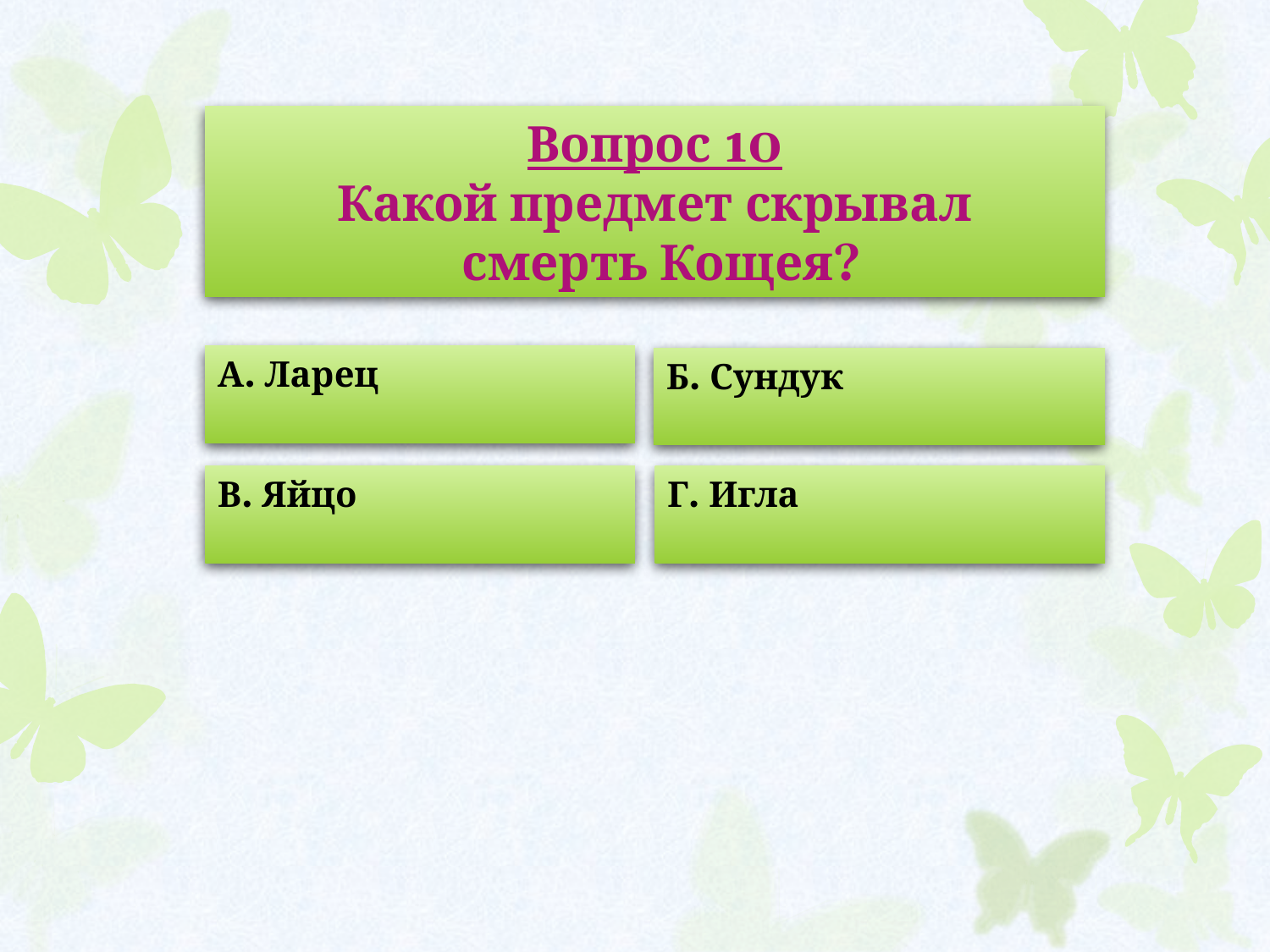

Вопрос 10
Какой предмет скрывал
 смерть Кощея?
А. Ларец

Б. Сундук

В. Яйцо

Г. Игла